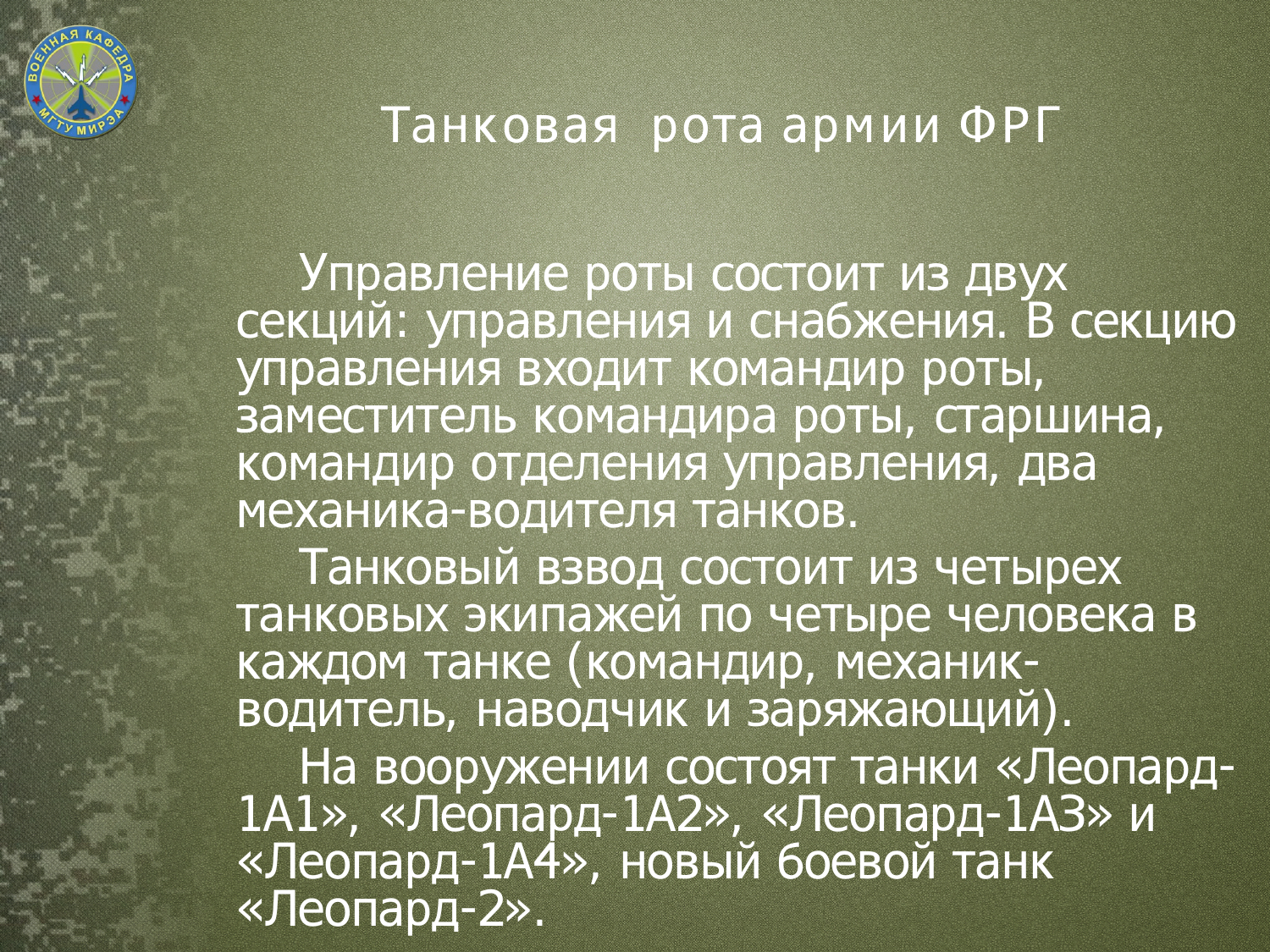

# Танковая  рота армии ФРГ
Управление роты состоит из двух секций: управления и снабжения. В секцию управления входит командир роты, заместитель командира роты, старшина, командир отделения управления, два механика-водителя танков.
Танковый взвод состоит из четырех танковых экипажей по четыре человека в каждом танке (командир, механик-водитель, наводчик и заряжающий).
На вооружении состоят танки «Леопард-1А1», «Леопард-1А2», «Леопард-1АЗ» и «Леопард-1А4», новый боевой танк «Леопард-2».